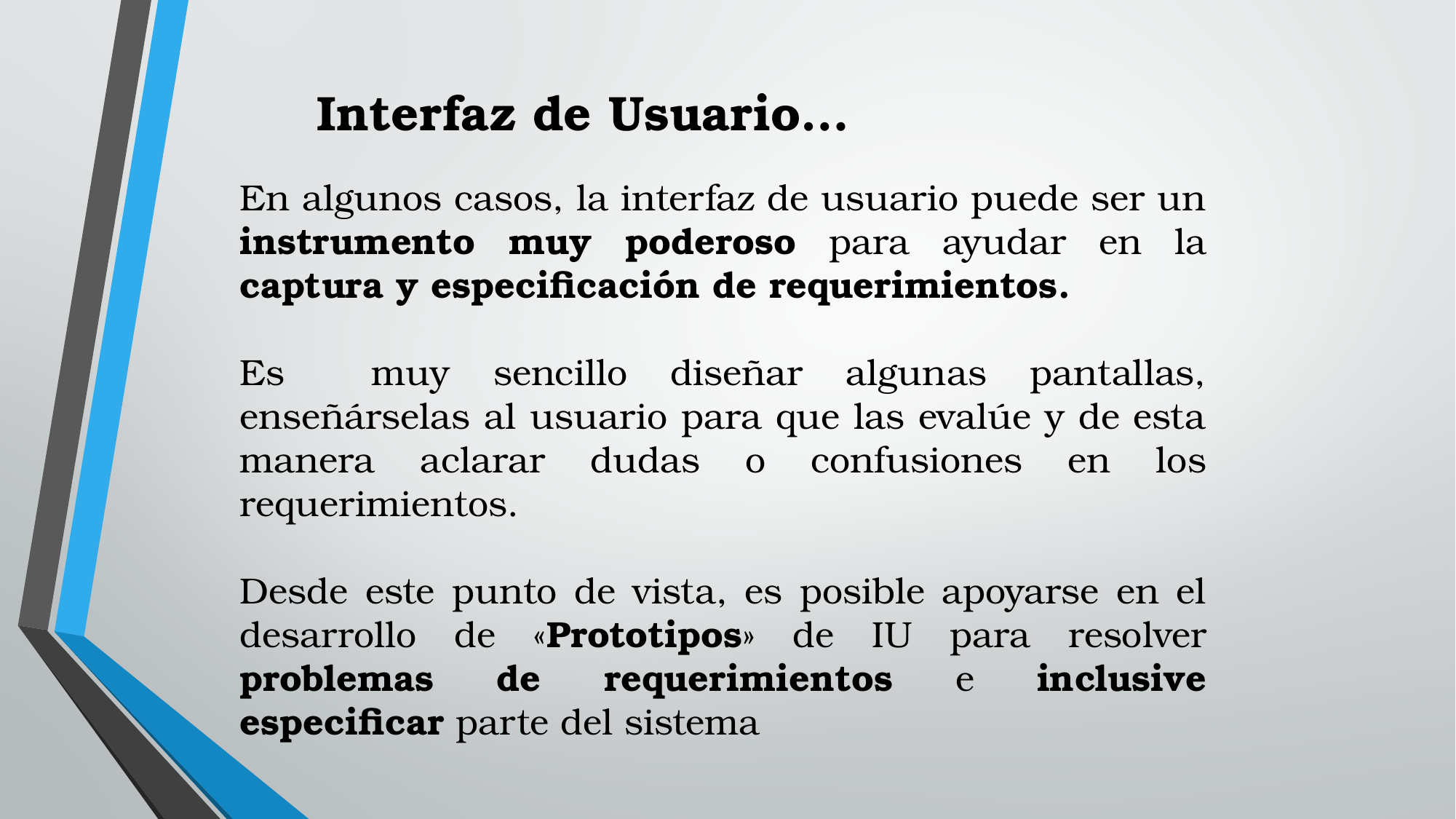

Interfaz de Usuario…
En algunos casos, la interfaz de usuario puede ser un instrumento muy poderoso para ayudar en la captura y especificación de requerimientos.

Es  muy sencillo diseñar algunas pantallas, enseñárselas al usuario para que las evalúe y de esta manera aclarar dudas o confusiones en los requerimientos.

Desde este punto de vista, es posible apoyarse en el desarrollo de «Prototipos» de IU para resolver problemas de requerimientos e inclusive especificar parte del sistema